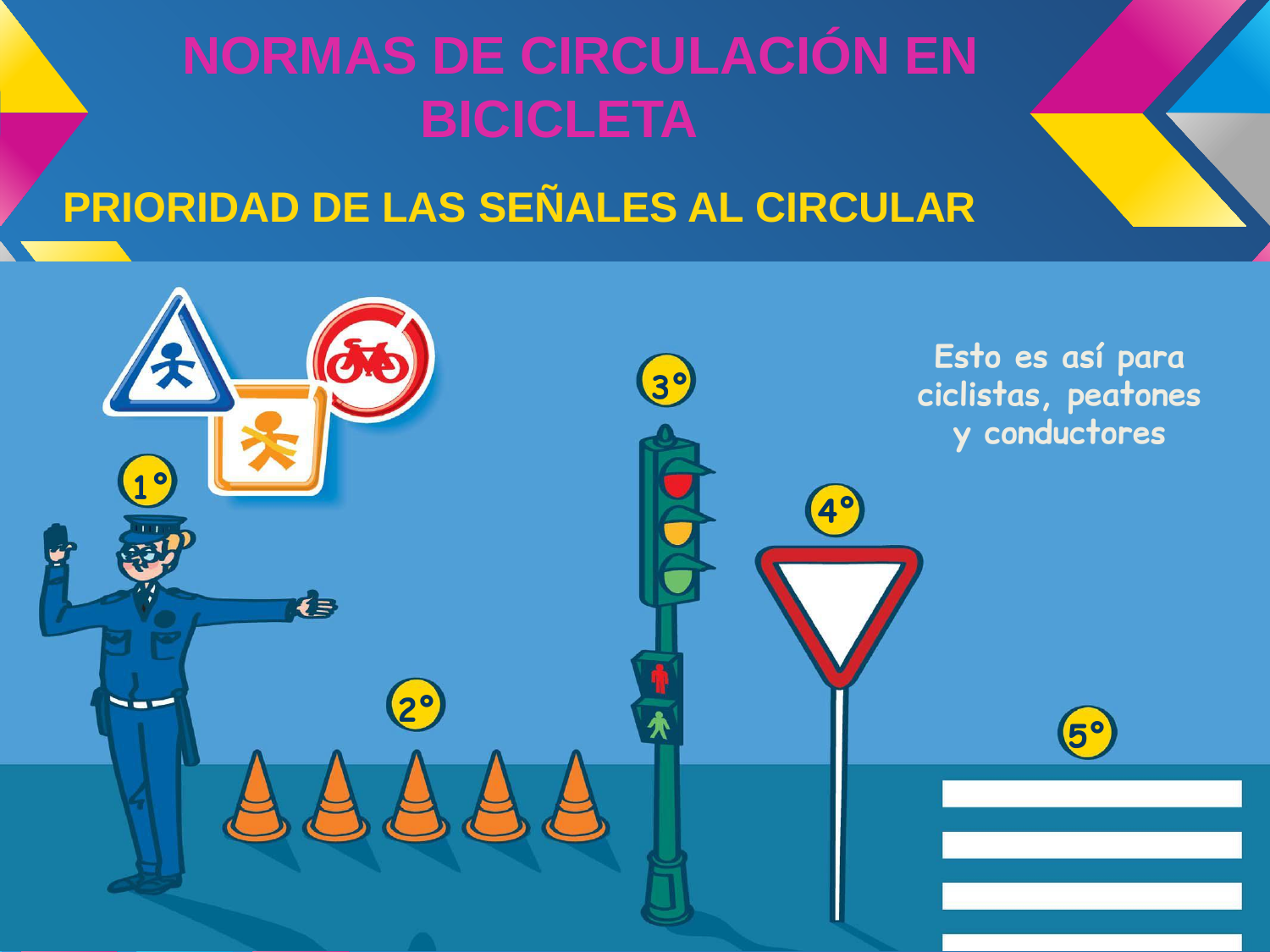

# NORMAS DE CIRCULACIÓN EN BICICLETA
PRIORIDAD DE LAS SEÑALES AL CIRCULAR

Esto es así para ciclistas, peatones y conductores
3º
1º
4º
2º
5º